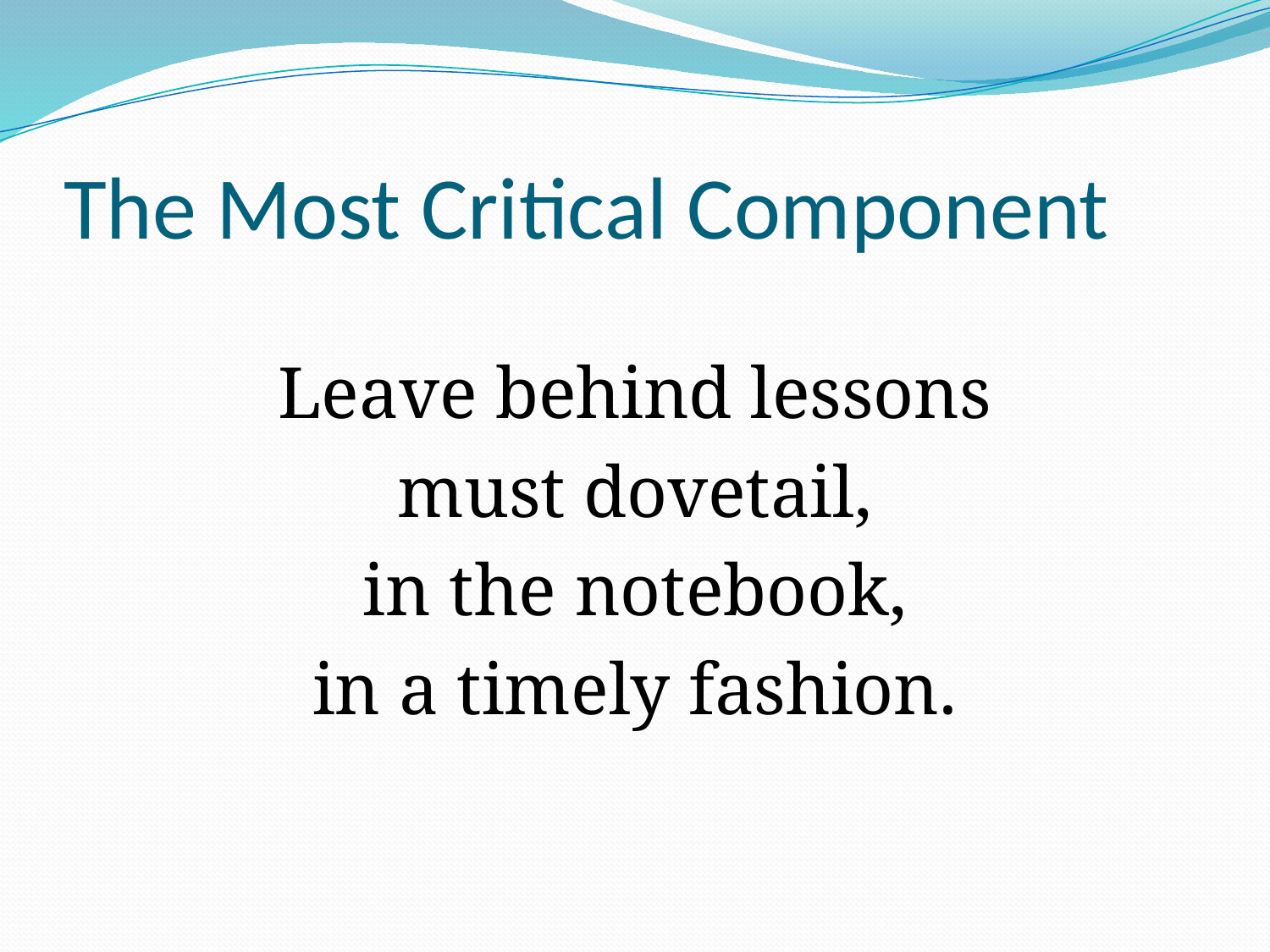

# The Most Critical Component
Leave behind lessons
must dovetail,
in the notebook,
in a timely fashion.